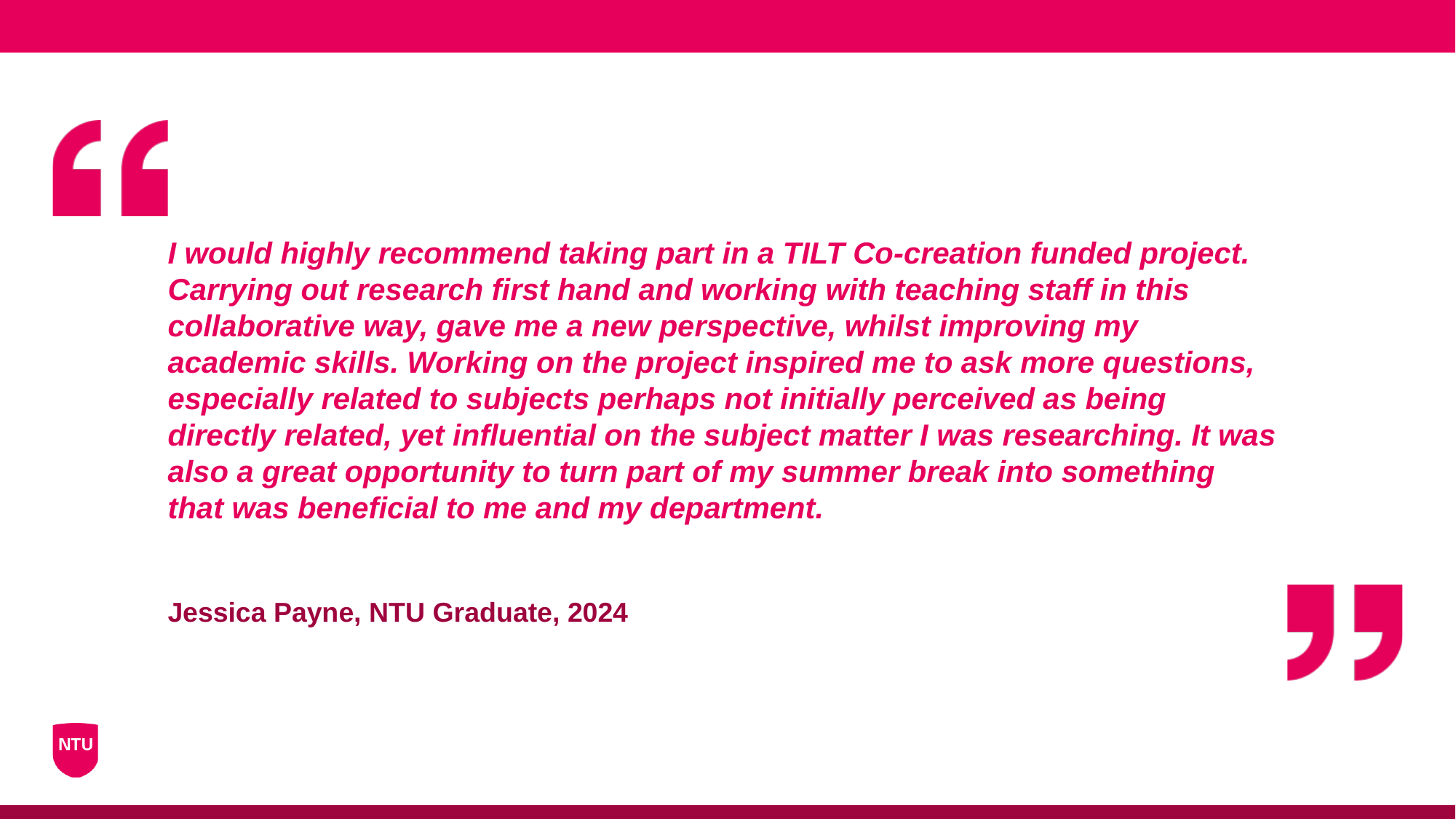

# I would highly recommend taking part in a TILT Co-creation funded project. Carrying out research first hand and working with teaching staff in this collaborative way, gave me a new perspective, whilst improving my academic skills. Working on the project inspired me to ask more questions, especially related to subjects perhaps not initially perceived as being directly related, yet influential on the subject matter I was researching. It was also a great opportunity to turn part of my summer break into something that was beneficial to me and my department.
Jessica Payne, NTU Graduate, 2024